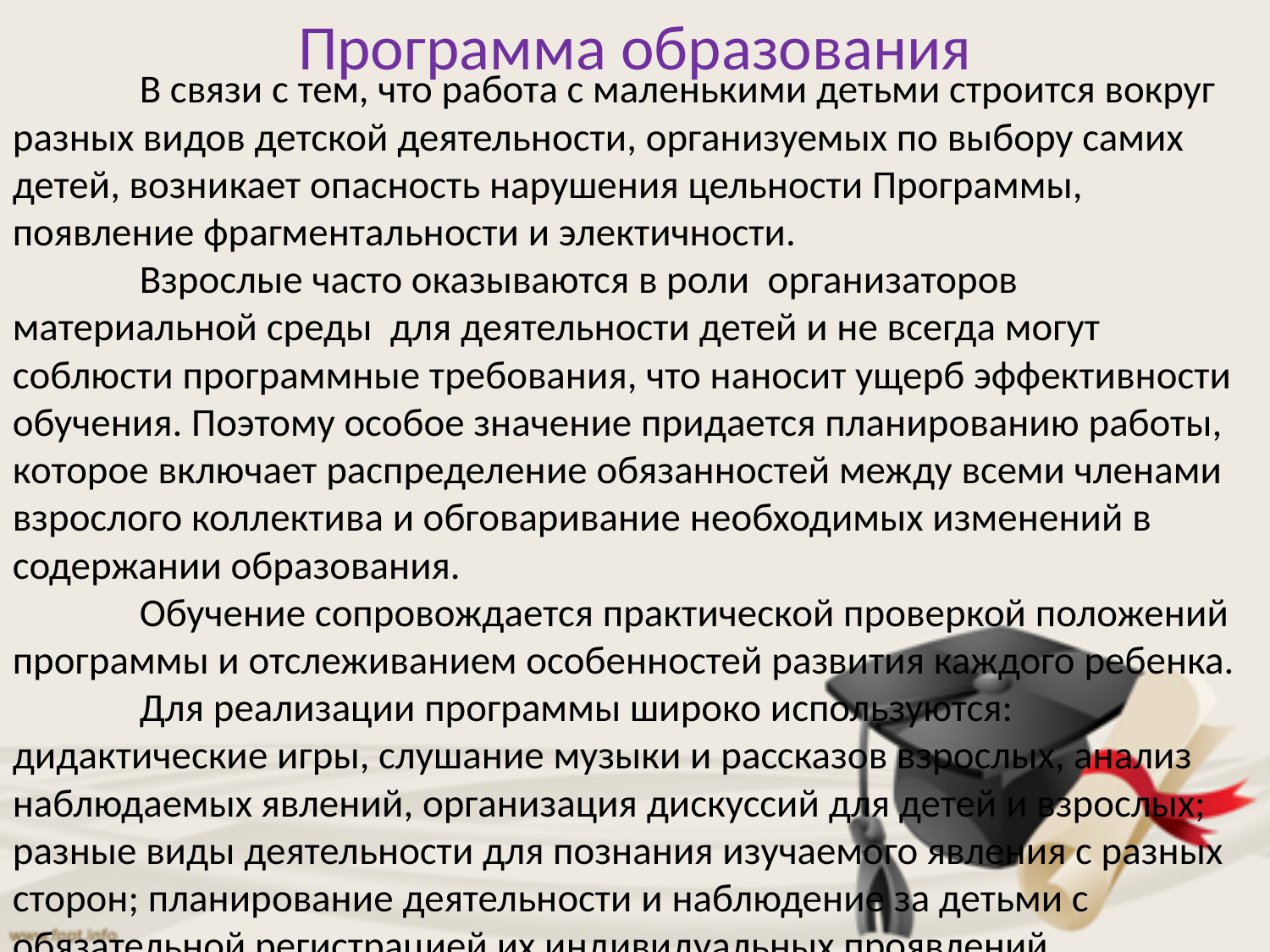

Программа образования
	В связи с тем, что работа с маленькими детьми строится вокруг разных видов детской деятельности, организуемых по выбору самих детей, возникает опасность нарушения цельности Программы, появление фрагментальности и электичности.
	Взрослые часто оказываются в роли  организаторов  материальной среды  для деятельности детей и не всегда могут соблюсти программные требования, что наносит ущерб эффективности обучения. Поэтому особое значение придается планированию работы, которое включает распределение обязанностей между всеми членами взрослого коллектива и обговаривание необходимых изменений в содержании образования.
	Обучение сопровождается практической проверкой положений программы и отслеживанием особенностей развития каждого ребенка. 	Для реализации программы широко используются: дидактические игры, слушание музыки и рассказов взрослых, анализ наблюдаемых явлений, организация дискуссий для детей и взрослых; разные виды деятельности для познания изучаемого явления с разных сторон; планирование деятельности и наблюдение за детьми с обязательной регистрацией их индивидуальных проявлений.